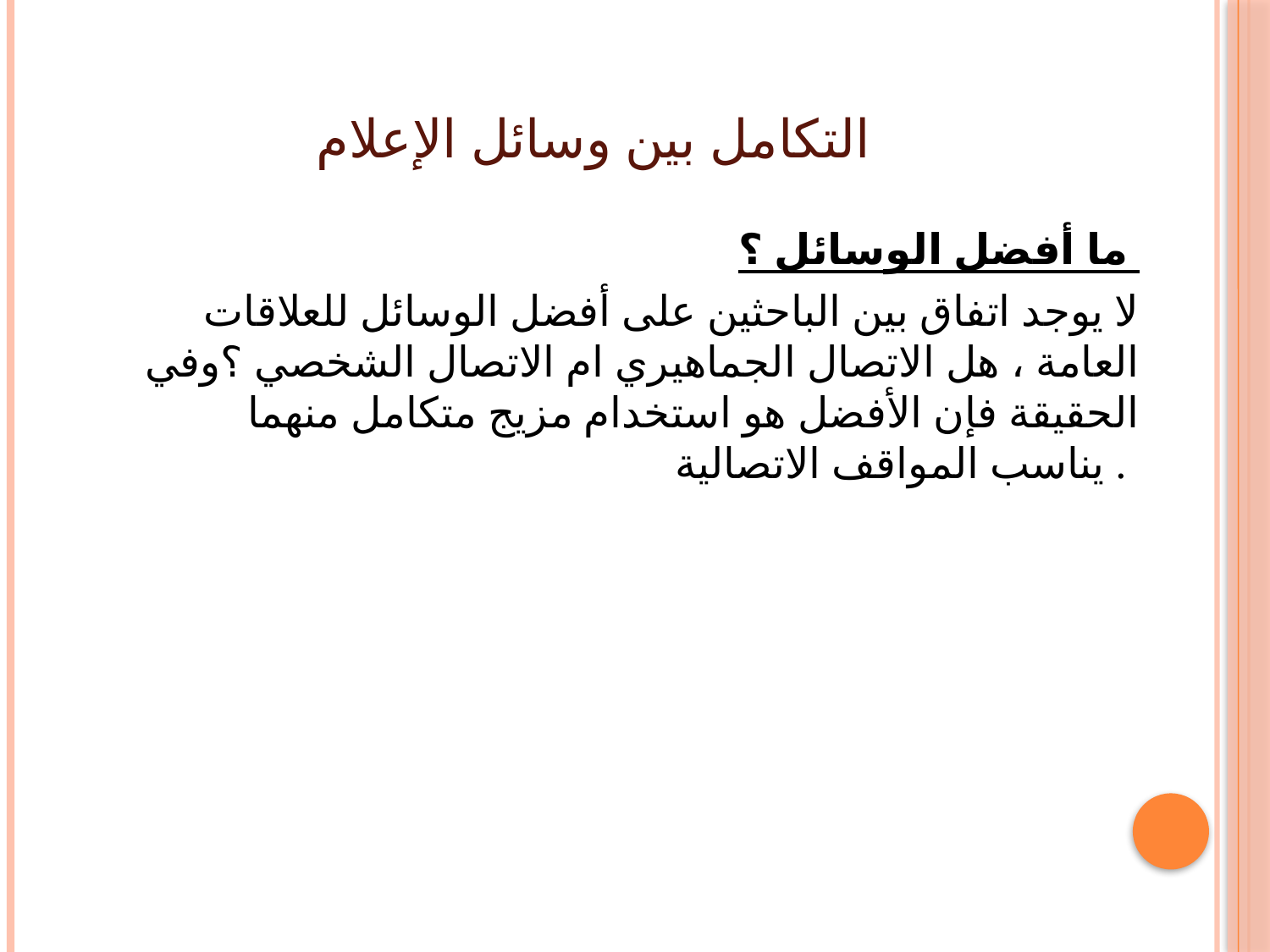

# التكامل بين وسائل الإعلام
ما أفضل الوسائل ؟
لا يوجد اتفاق بين الباحثين على أفضل الوسائل للعلاقات العامة ، هل الاتصال الجماهيري ام الاتصال الشخصي ؟وفي الحقيقة فإن الأفضل هو استخدام مزيج متكامل منهما يناسب المواقف الاتصالية .